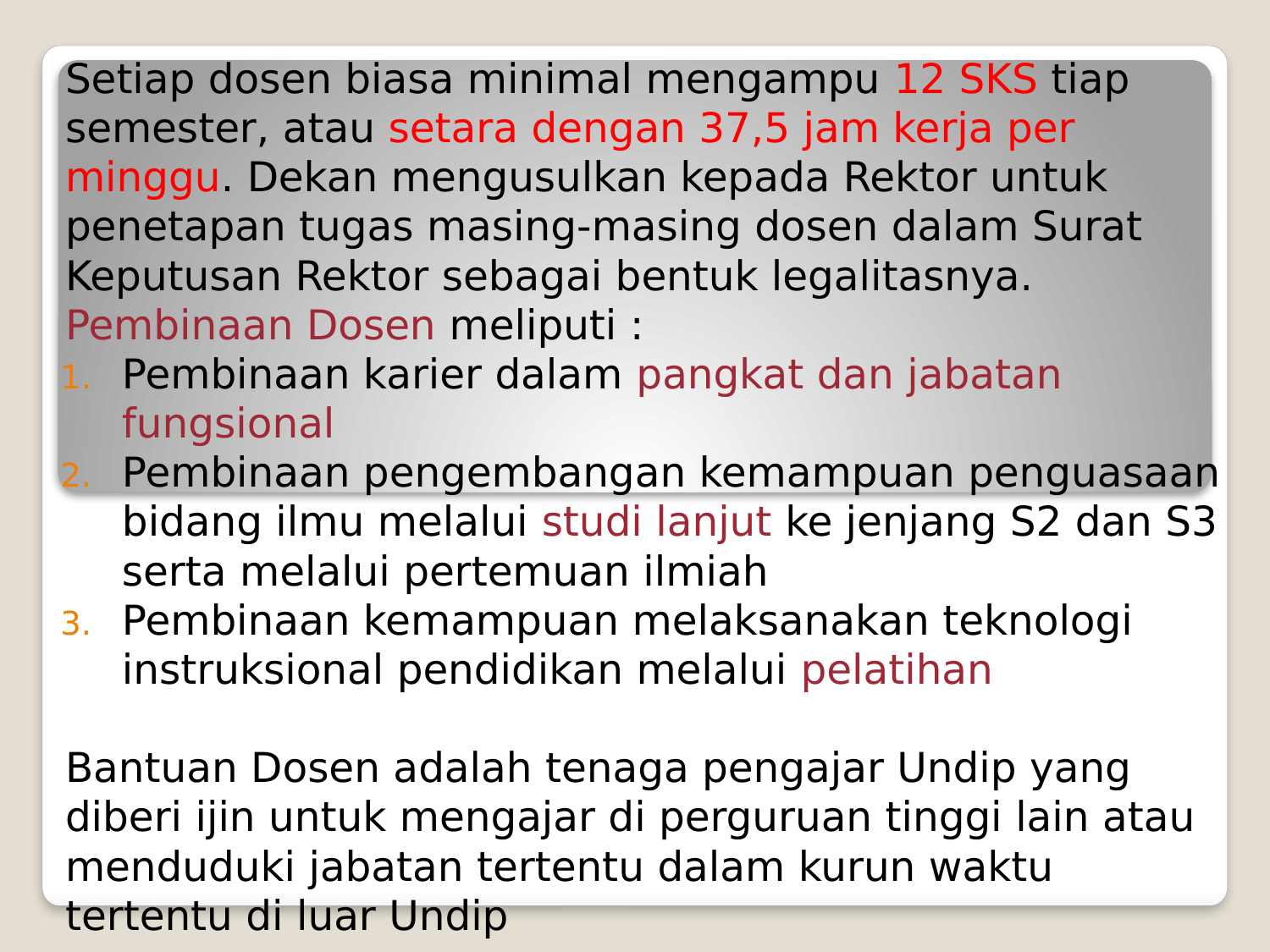

Setiap dosen biasa minimal mengampu 12 SKS tiap semester, atau setara dengan 37,5 jam kerja per minggu. Dekan mengusulkan kepada Rektor untuk penetapan tugas masing-masing dosen dalam Surat Keputusan Rektor sebagai bentuk legalitasnya.
Pembinaan Dosen meliputi :
Pembinaan karier dalam pangkat dan jabatan fungsional
Pembinaan pengembangan kemampuan penguasaan bidang ilmu melalui studi lanjut ke jenjang S2 dan S3 serta melalui pertemuan ilmiah
Pembinaan kemampuan melaksanakan teknologi instruksional pendidikan melalui pelatihan

Bantuan Dosen adalah tenaga pengajar Undip yang diberi ijin untuk mengajar di perguruan tinggi lain atau menduduki jabatan tertentu dalam kurun waktu tertentu di luar Undip